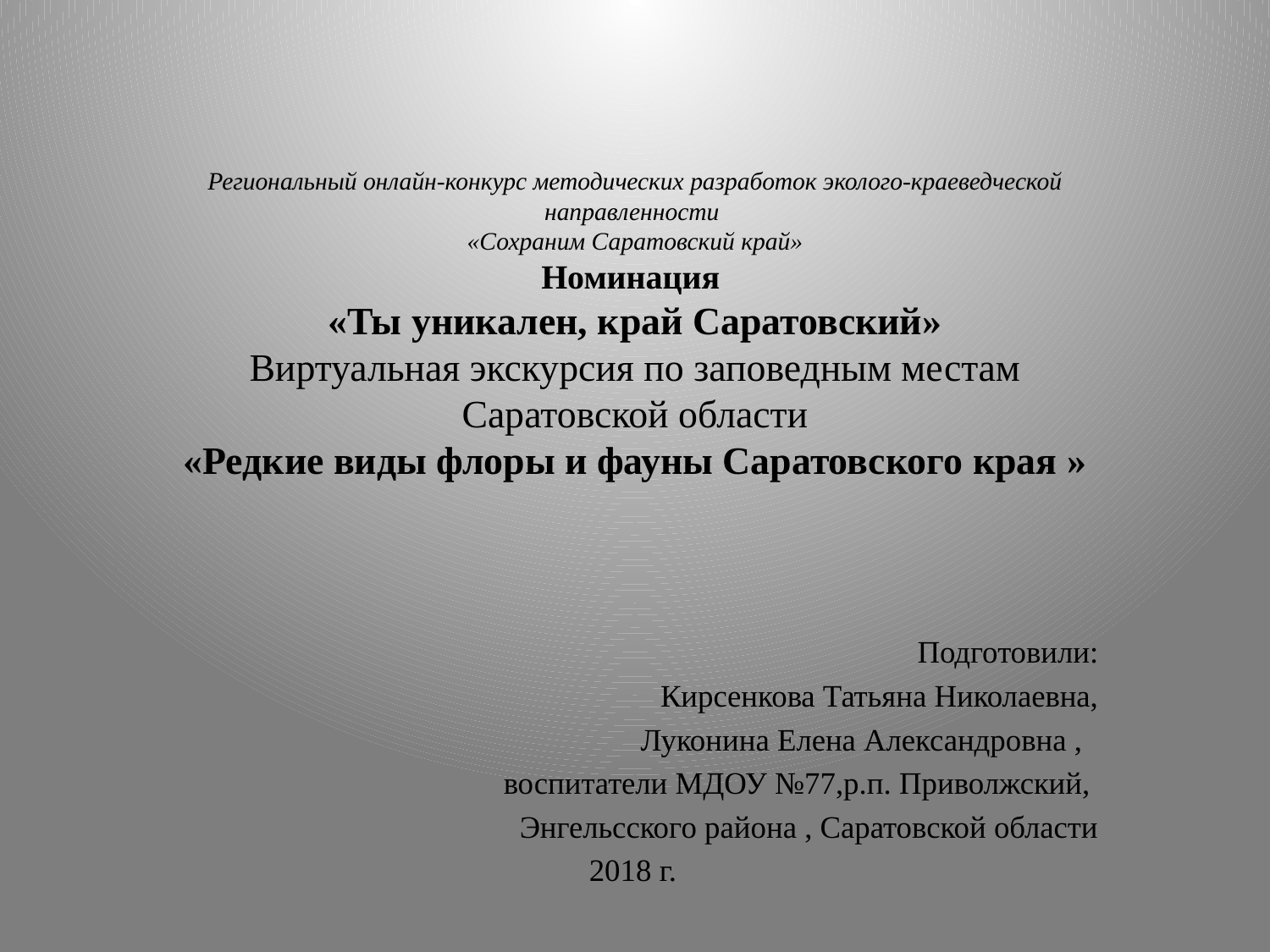

# Региональный онлайн-конкурс методических разработок эколого-краеведческой направленности «Сохраним Саратовский край» Номинация «Ты уникален, край Саратовский» Виртуальная экскурсия по заповедным местам Саратовской области «Редкие виды флоры и фауны Саратовского края »
Подготовили:
Кирсенкова Татьяна Николаевна,
Луконина Елена Александровна ,
воспитатели МДОУ №77,р.п. Приволжский,
Энгельсского района , Саратовской области
2018 г.